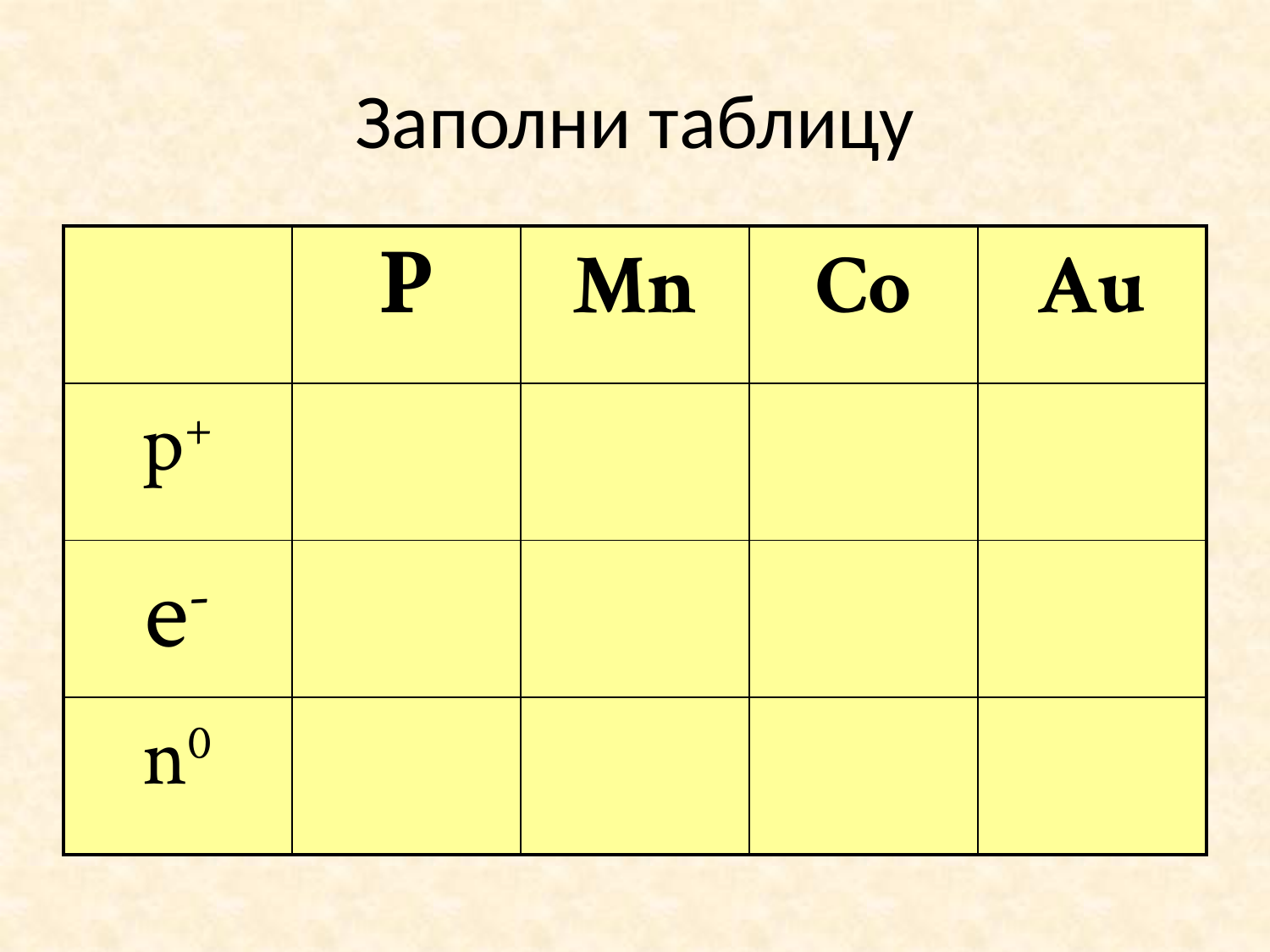

# Заполни таблицу
|  | Р | Mn | Co | Au |
| --- | --- | --- | --- | --- |
| p+ |  |  |  |  |
| e- |  |  |  |  |
| n0 |  |  |  |  |